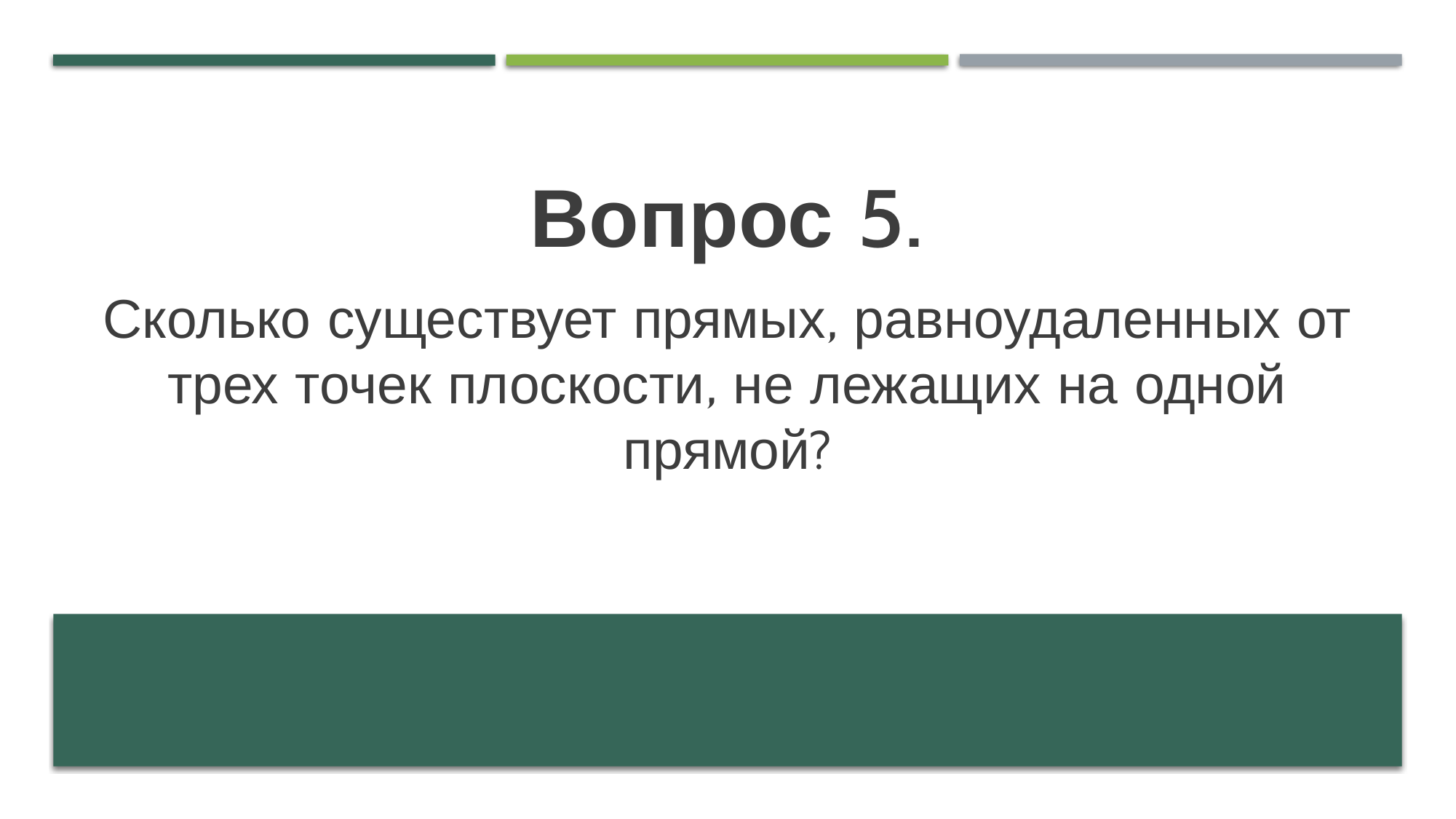

Вопрос 5.
Сколько существует прямых, равноудаленных от трех точек плоскости, не лежащих на одной прямой?
#